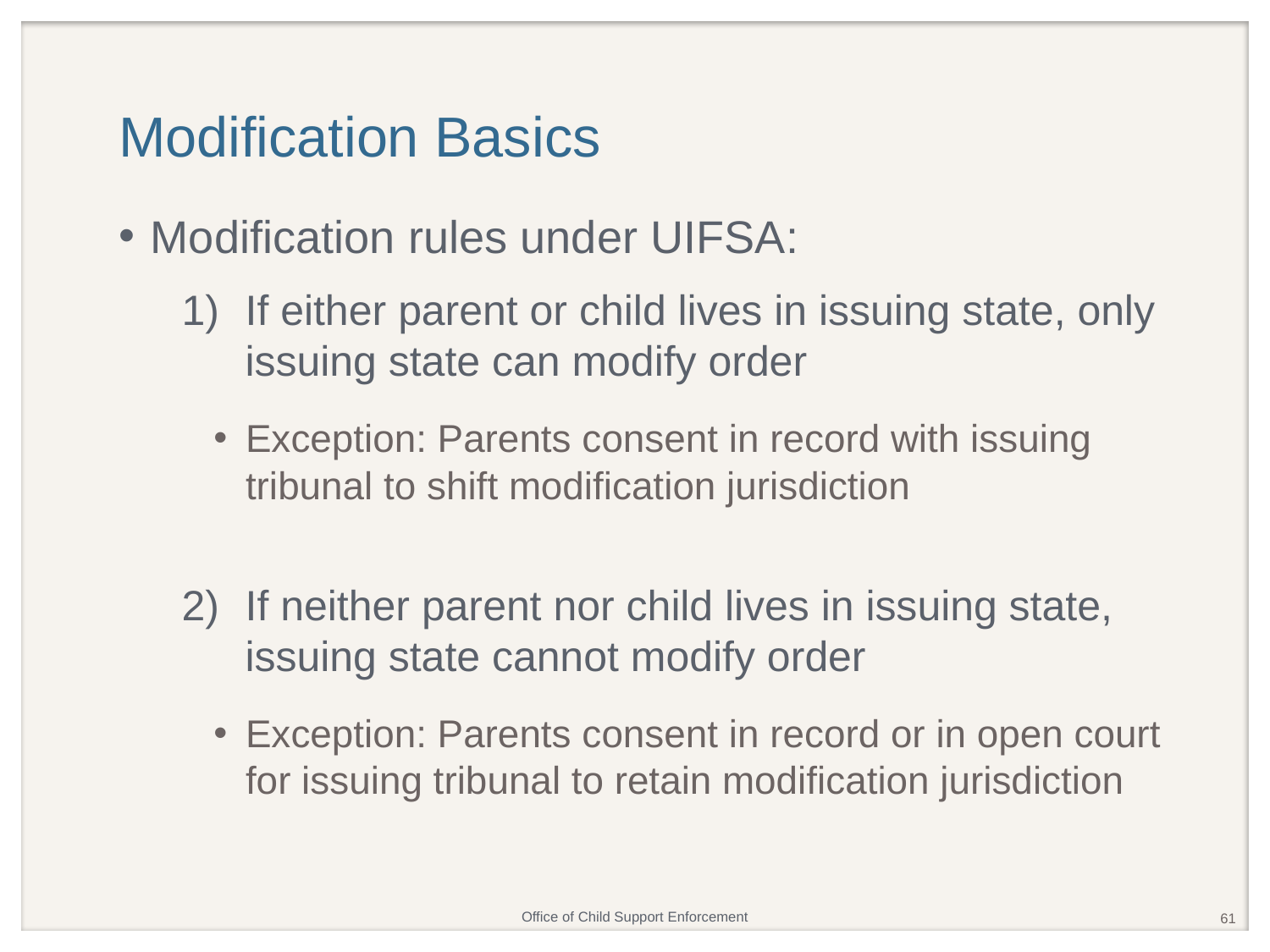

# Modification Basics
Modification rules under UIFSA:
If either parent or child lives in issuing state, only issuing state can modify order
Exception: Parents consent in record with issuing tribunal to shift modification jurisdiction

If neither parent nor child lives in issuing state, issuing state cannot modify order
Exception: Parents consent in record or in open court for issuing tribunal to retain modification jurisdiction

61